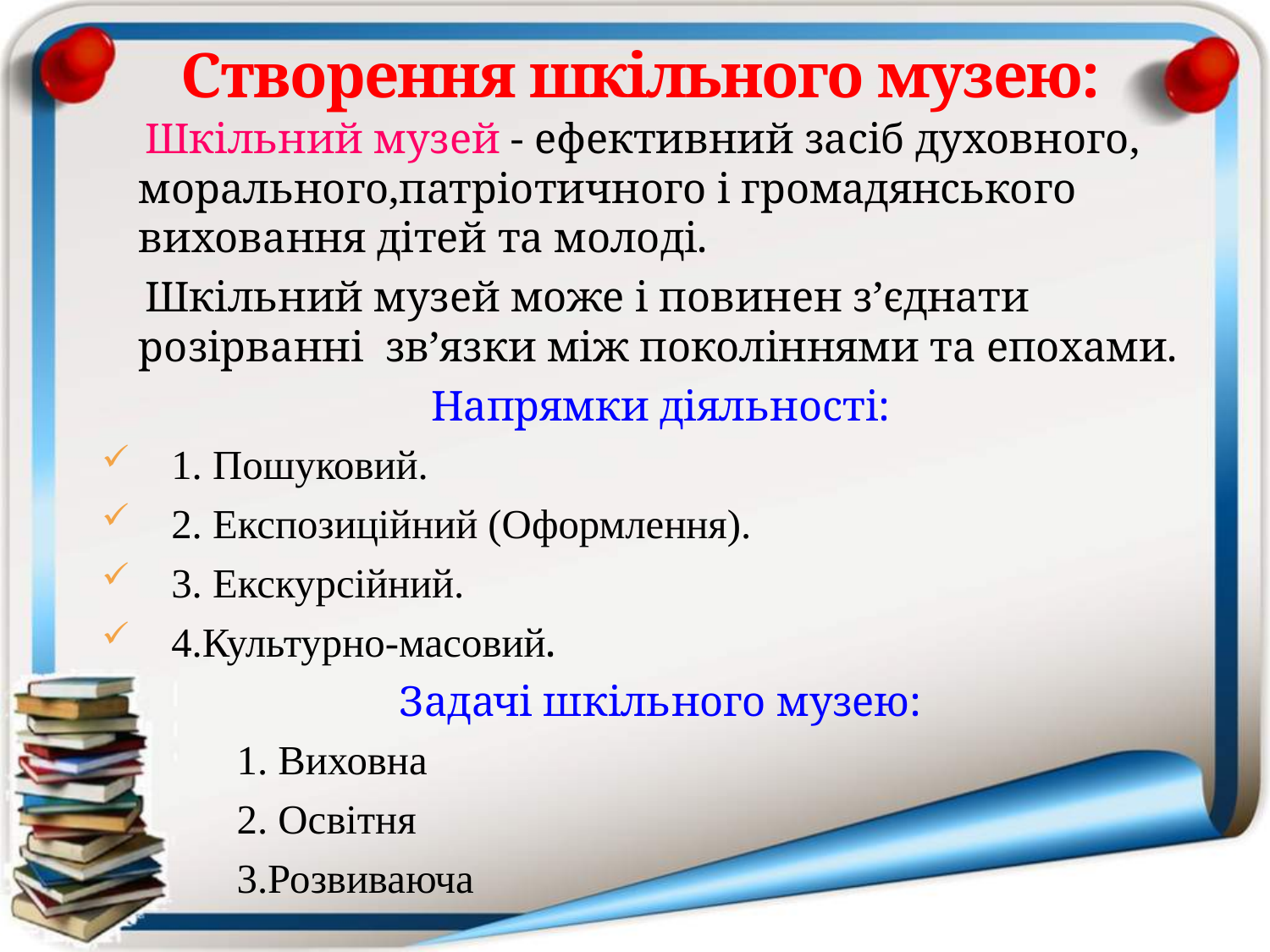

# Створення шкільного музею:
    Шкільний музей - ефективний засіб духовного, морального,патріотичного і громадянського виховання дітей та молоді.
    Шкільний музей може і повинен з’єднати розірванні  зв’язки між поколіннями та епохами.
Напрямки діяльності:
1. Пошуковий.
2. Експозиційний (Оформлення).
3. Екскурсійний.
4.Культурно-масовий.
Задачі шкільного музею:
             1. Виховна
             2. Освітня
             3.Розвиваюча